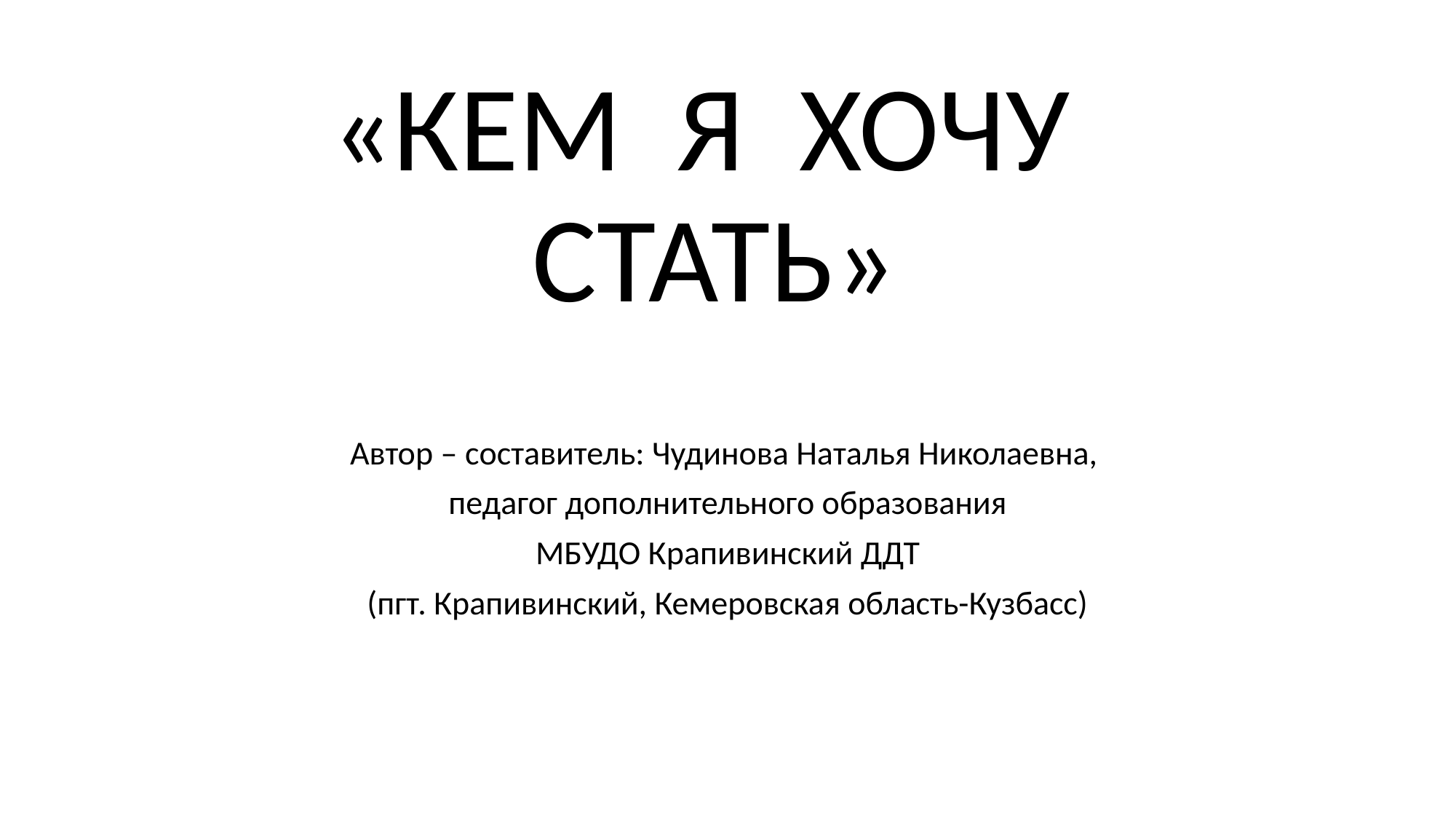

# «КЕМ  Я  ХОЧУ  СТАТЬ»
Автор – составитель: Чудинова Наталья Николаевна,
педагог дополнительного образования
МБУДО Крапивинский ДДТ
(пгт. Крапивинский, Кемеровская область-Кузбасс)